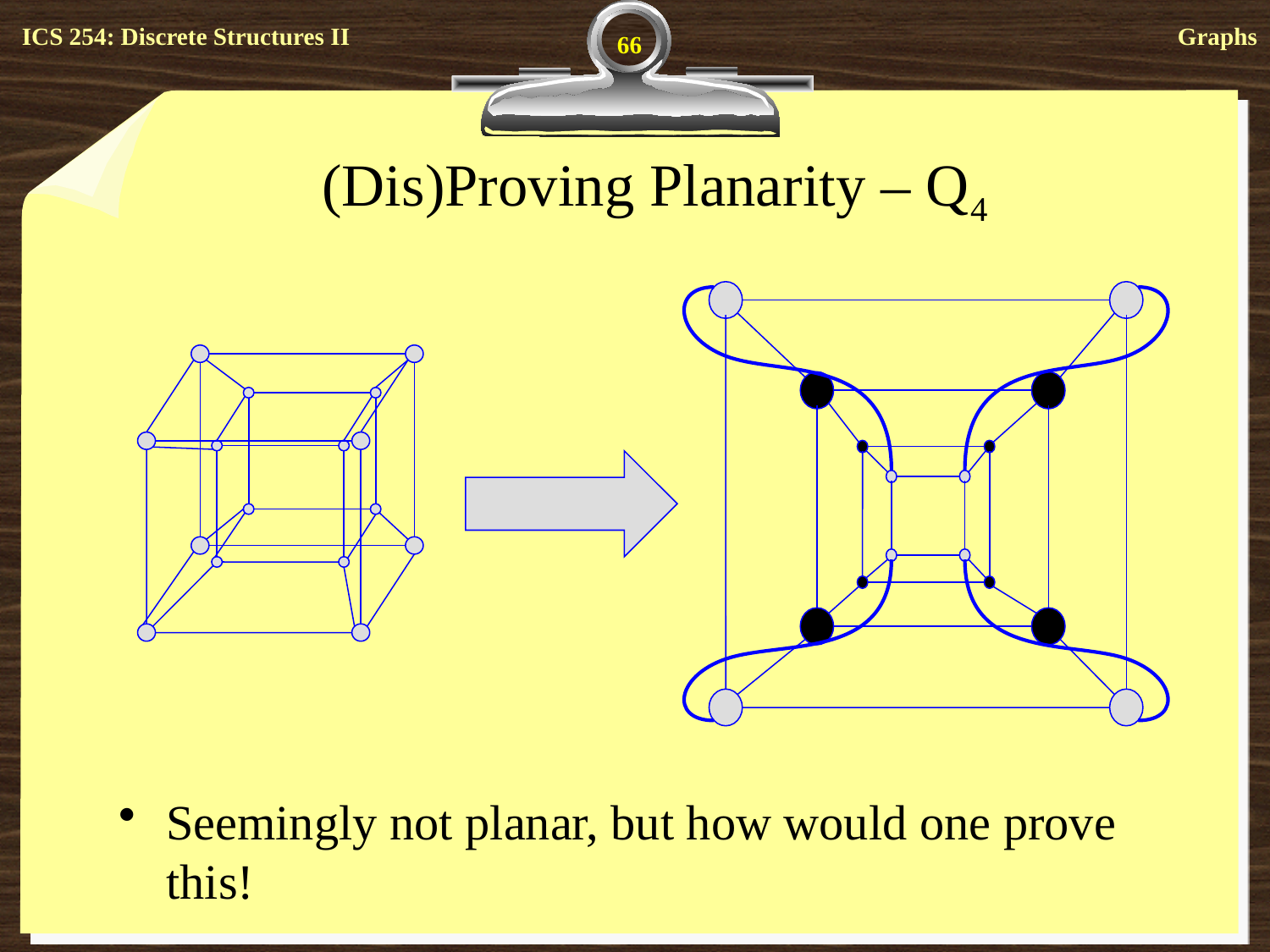

66
# (Dis)Proving Planarity – Q4

Seemingly not planar, but how would one prove this!